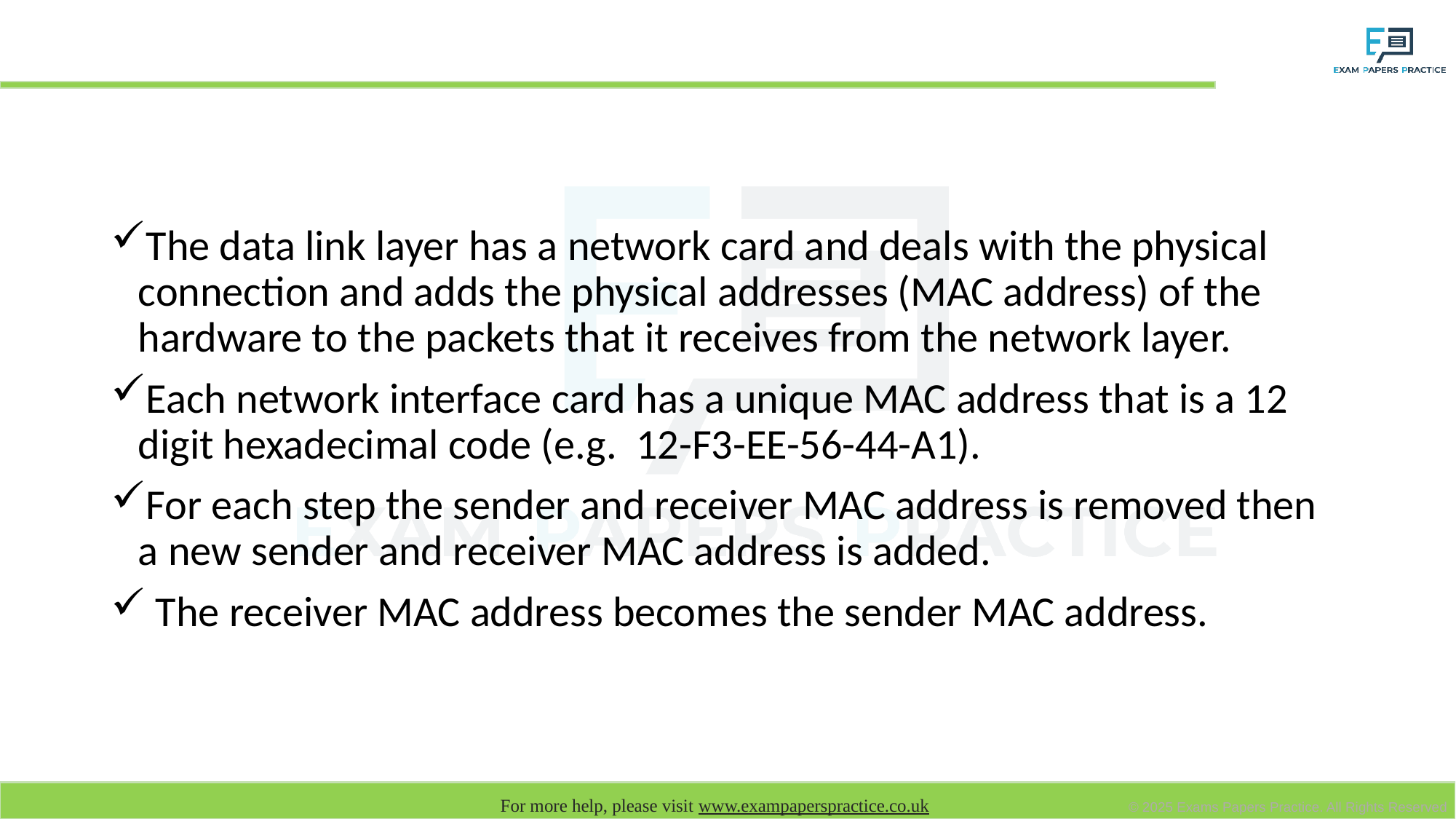

# Data link layer
The data link layer has a network card and deals with the physical connection and adds the physical addresses (MAC address) of the hardware to the packets that it receives from the network layer.
Each network interface card has a unique MAC address that is a 12 digit hexadecimal code (e.g.  12-F3-EE-56-44-A1).
For each step the sender and receiver MAC address is removed then a new sender and receiver MAC address is added.
 The receiver MAC address becomes the sender MAC address.